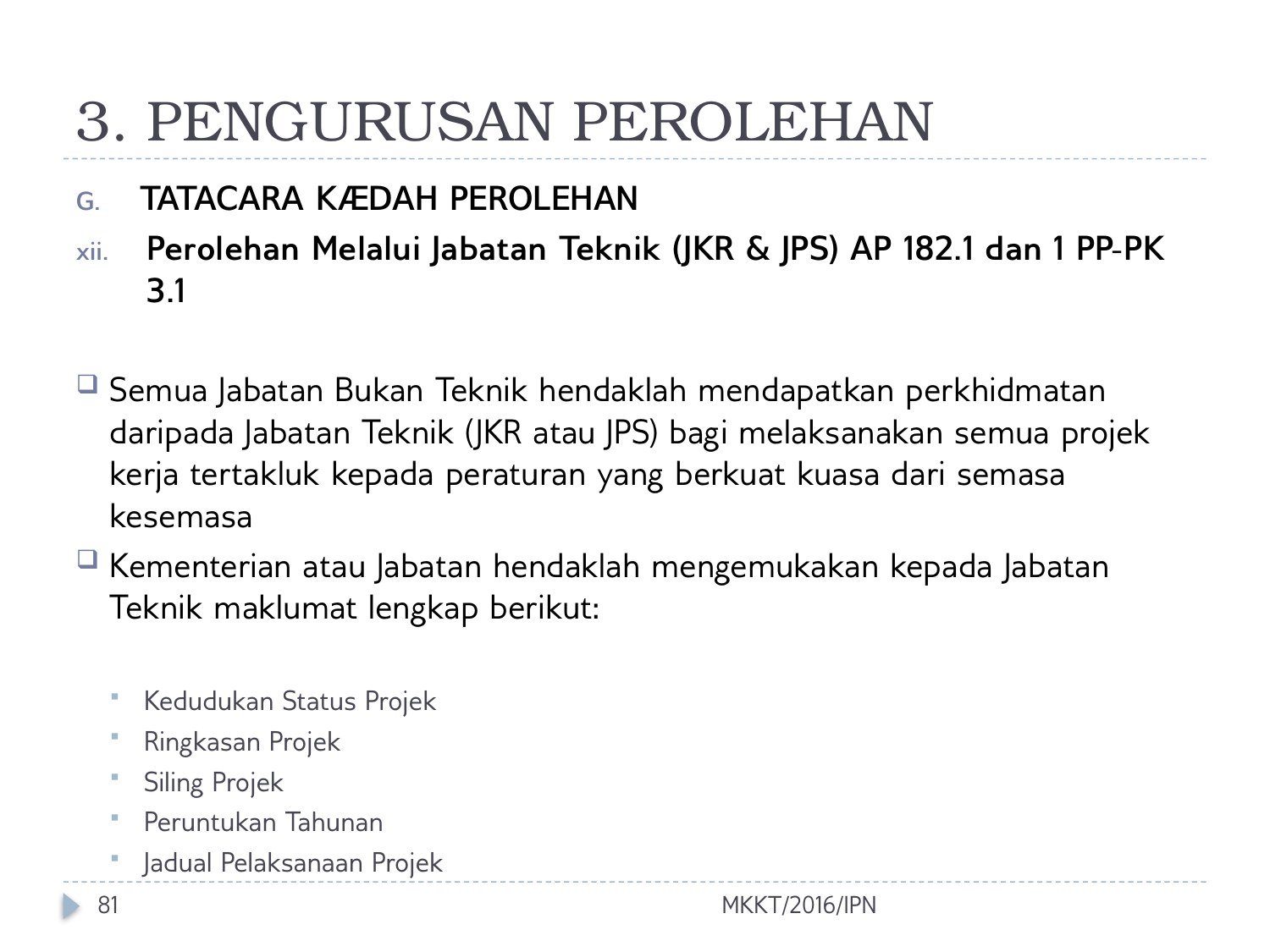

# 3. PENGURUSAN PEROLEHAN
TATACARA KAEDAH PEROLEHAN
Perolehan Melalui Jabatan Teknik (JKR & JPS) AP 182.1 dan 1 PP-PK 3.1

Semua Jabatan Bukan Teknik hendaklah mendapatkan perkhidmatan daripada Jabatan Teknik (JKR atau JPS) bagi melaksanakan semua projek kerja tertakluk kepada peraturan yang berkuat kuasa dari semasa kesemasa
Kementerian atau Jabatan hendaklah mengemukakan kepada Jabatan Teknik maklumat lengkap berikut:

Kedudukan Status Projek
Ringkasan Projek
Siling Projek
Peruntukan Tahunan
Jadual Pelaksanaan Projek
81
MKKT/2016/IPN